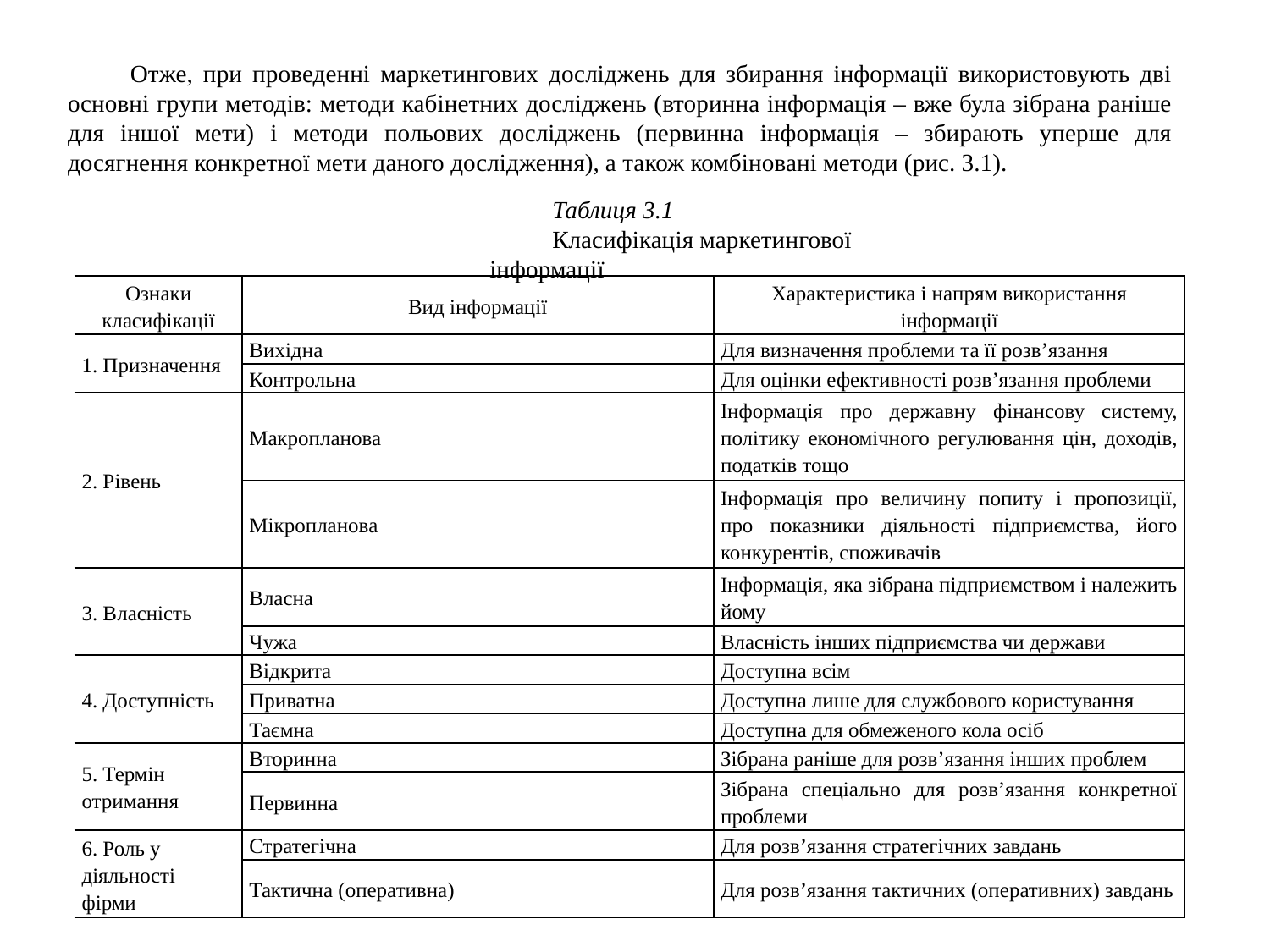

Отже, при проведенні маркетингових досліджень для збирання інформації використовують дві основні групи методів: методи кабінетних досліджень (вторинна інформація – вже була зібрана раніше для іншої мети) і методи польових досліджень (первинна інформація – збирають уперше для досягнення конкретної мети даного дослідження), а також комбіновані методи (рис. 3.1).
Таблиця 3.1
Класифікація маркетингової інформації

| Ознаки класифікації | Вид інформації | Характеристика і напрям використання інформації |
| --- | --- | --- |
| 1. Призначення | Вихідна | Для визначення проблеми та її розв’язання |
|  | Контрольна | Для оцінки ефективності розв’язання проблеми |
| 2. Рівень | Макропланова | Інформація про державну фінансову систему, політику економічного регулювання цін, доходів, податків тощо |
|  | Мікропланова | Інформація про величину попиту і пропозиції, про показники діяльності підприємства, його конкурентів, споживачів |
| 3. Власність | Власна | Інформація, яка зібрана підприємством і належить йому |
|  | Чужа | Власність інших підприємства чи держави |
| 4. Доступність | Відкрита | Доступна всім |
|  | Приватна | Доступна лише для службового користування |
|  | Таємна | Доступна для обмеженого кола осіб |
| 5. Термін отримання | Вторинна | Зібрана раніше для розв’язання інших проблем |
|  | Первинна | Зібрана спеціально для розв’язання конкретної проблеми |
| 6. Роль у діяльності фірми | Стратегічна | Для розв’язання стратегічних завдань |
|  | Тактична (оперативна) | Для розв’язання тактичних (оперативних) завдань |